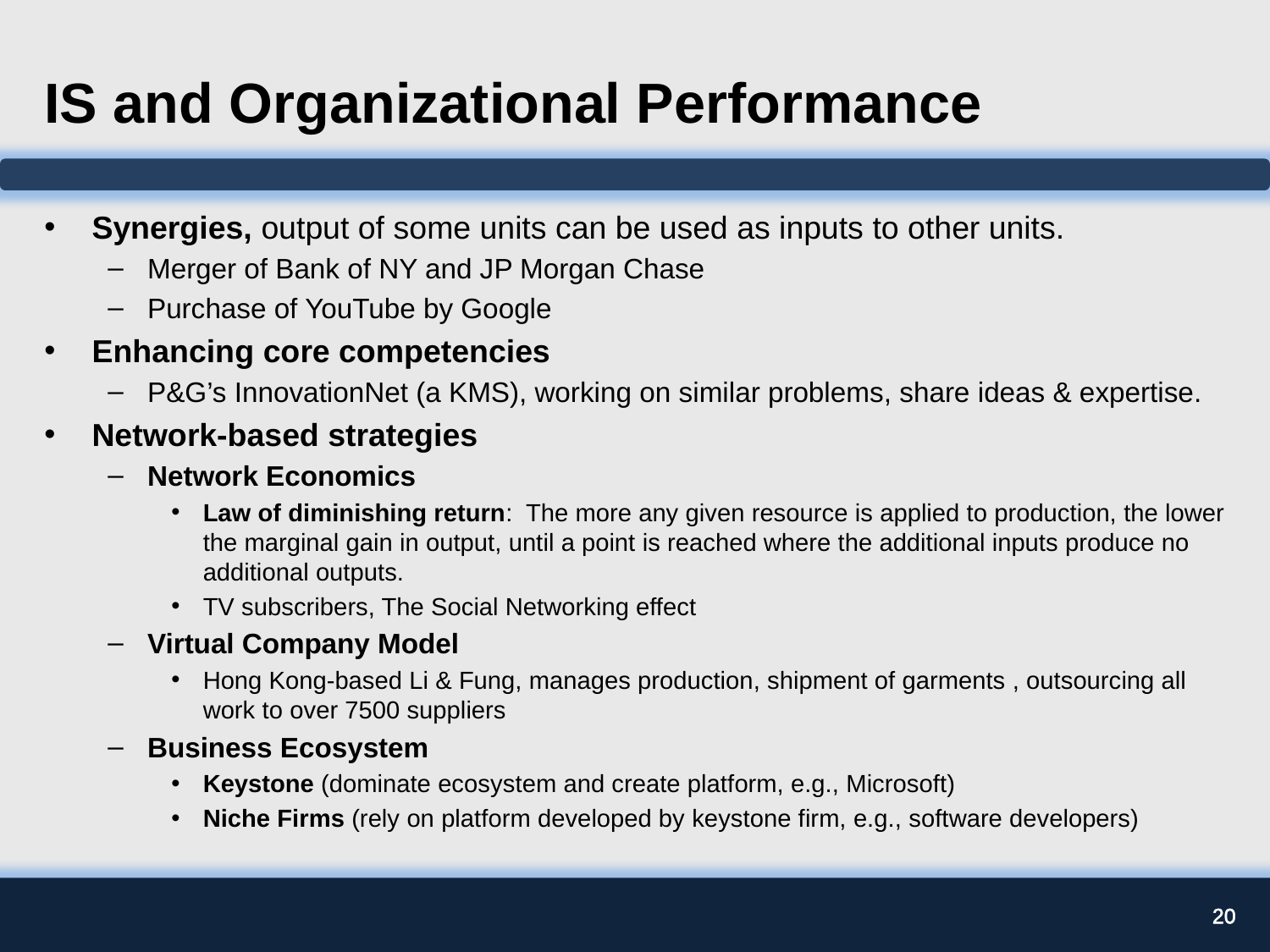

# IS and Organizational Performance
Synergies, output of some units can be used as inputs to other units.
Merger of Bank of NY and JP Morgan Chase
Purchase of YouTube by Google
Enhancing core competencies
P&G’s InnovationNet (a KMS), working on similar problems, share ideas & expertise.
Network-based strategies
Network Economics
Law of diminishing return:  The more any given resource is applied to production, the lower the marginal gain in output, until a point is reached where the additional inputs produce no additional outputs.
TV subscribers, The Social Networking effect
Virtual Company Model
Hong Kong-based Li & Fung, manages production, shipment of garments , outsourcing all work to over 7500 suppliers
Business Ecosystem
Keystone (dominate ecosystem and create platform, e.g., Microsoft)
Niche Firms (rely on platform developed by keystone firm, e.g., software developers)
20